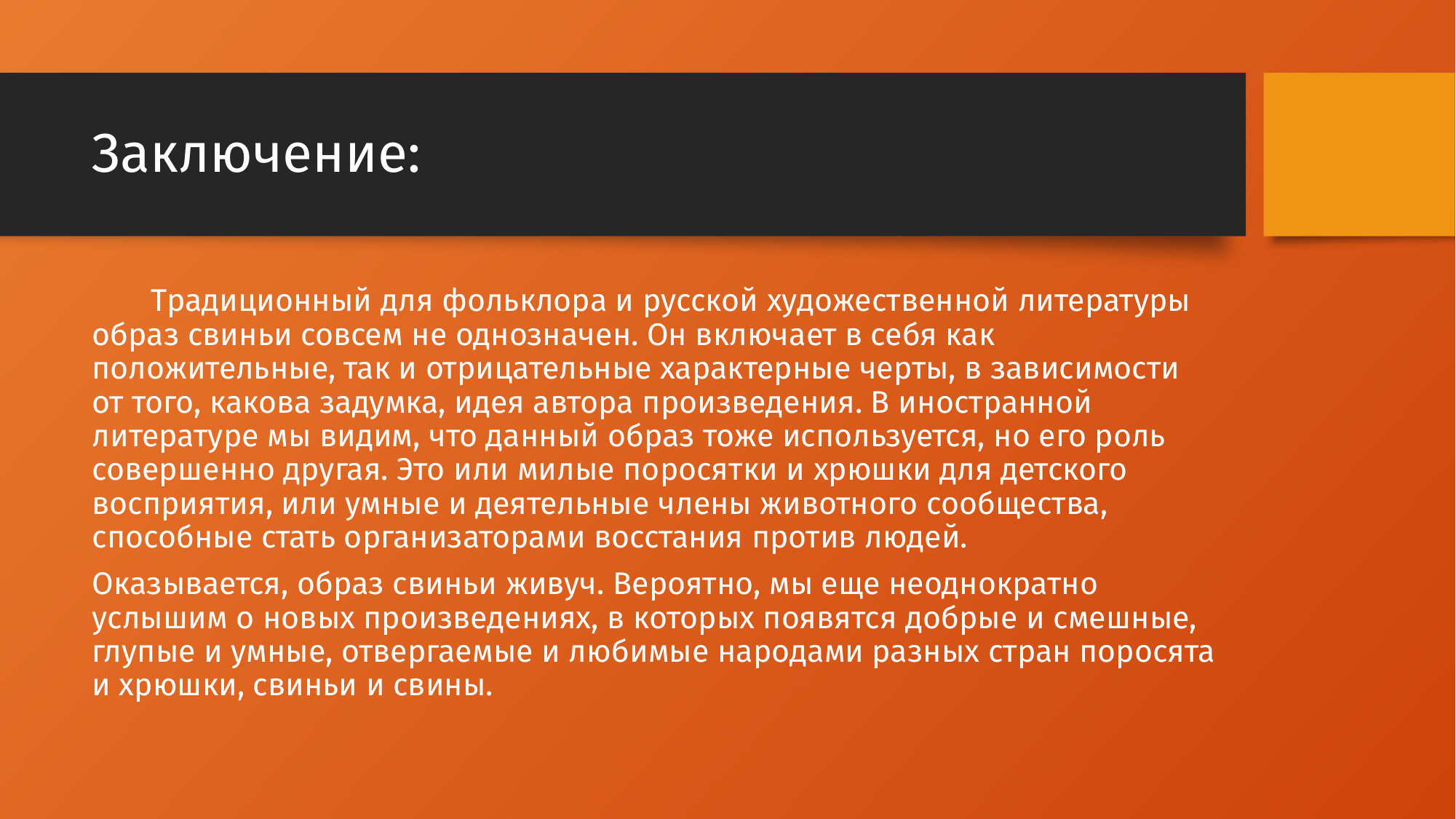

# Заключение:
       Традиционный для фольклора и русской художественной литературы образ свиньи совсем не однозначен. Он включает в себя как положительные, так и отрицательные характерные черты, в зависимости от того, какова задумка, идея автора произведения. В иностранной литературе мы видим, что данный образ тоже используется, но его роль совершенно другая. Это или милые поросятки и хрюшки для детского восприятия, или умные и деятельные члены животного сообщества, способные стать организаторами восстания против людей.
Оказывается, образ свиньи живуч. Вероятно, мы еще неоднократно услышим о новых произведениях, в которых появятся добрые и смешные, глупые и умные, отвергаемые и любимые народами разных стран поросята и хрюшки, свиньи и свины.